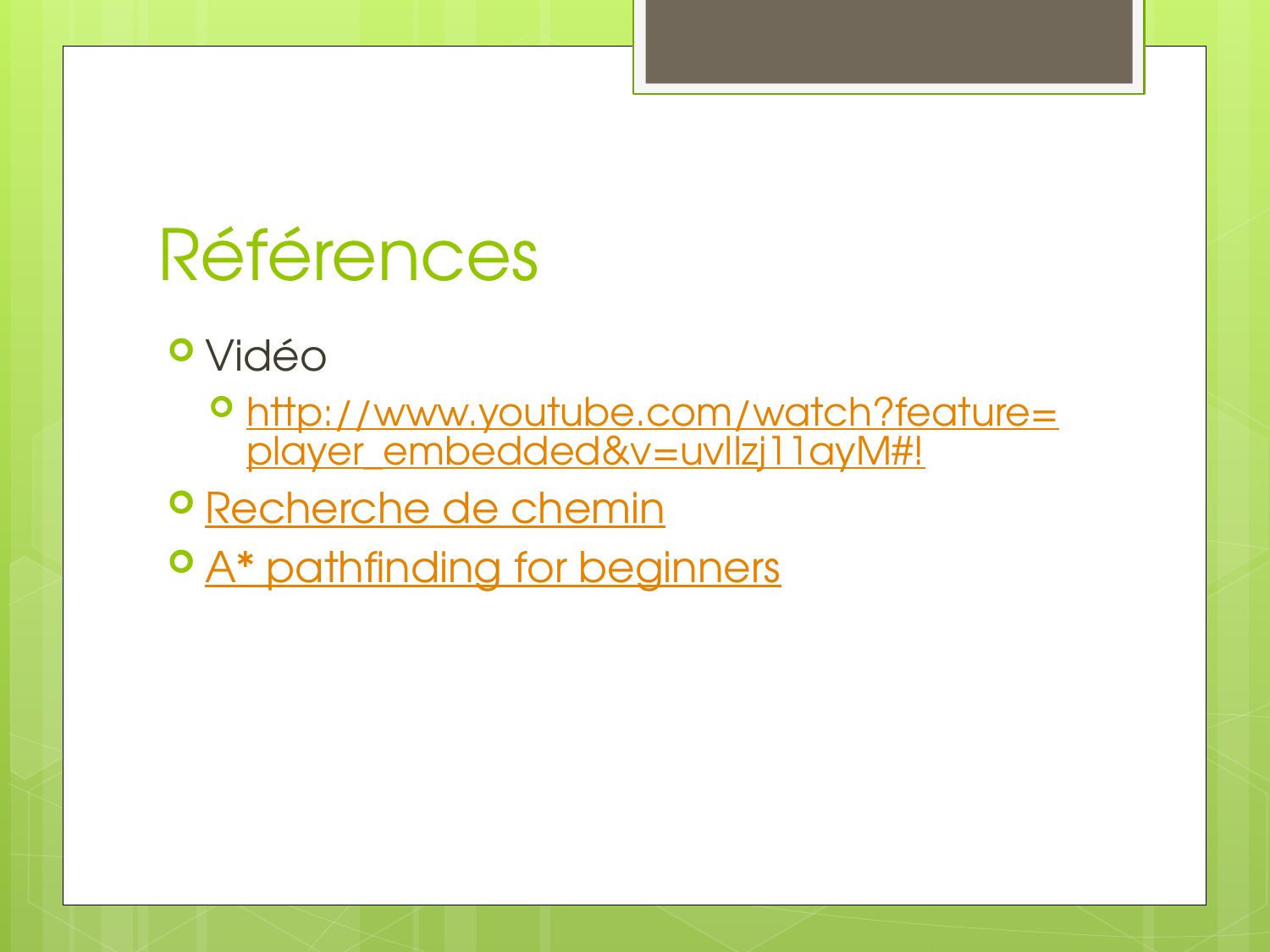

# Références
Vidéo
http://www.youtube.com/watch?feature=player_embedded&v=uvIIzj11ayM#!
Recherche de chemin
A* pathfinding for beginners